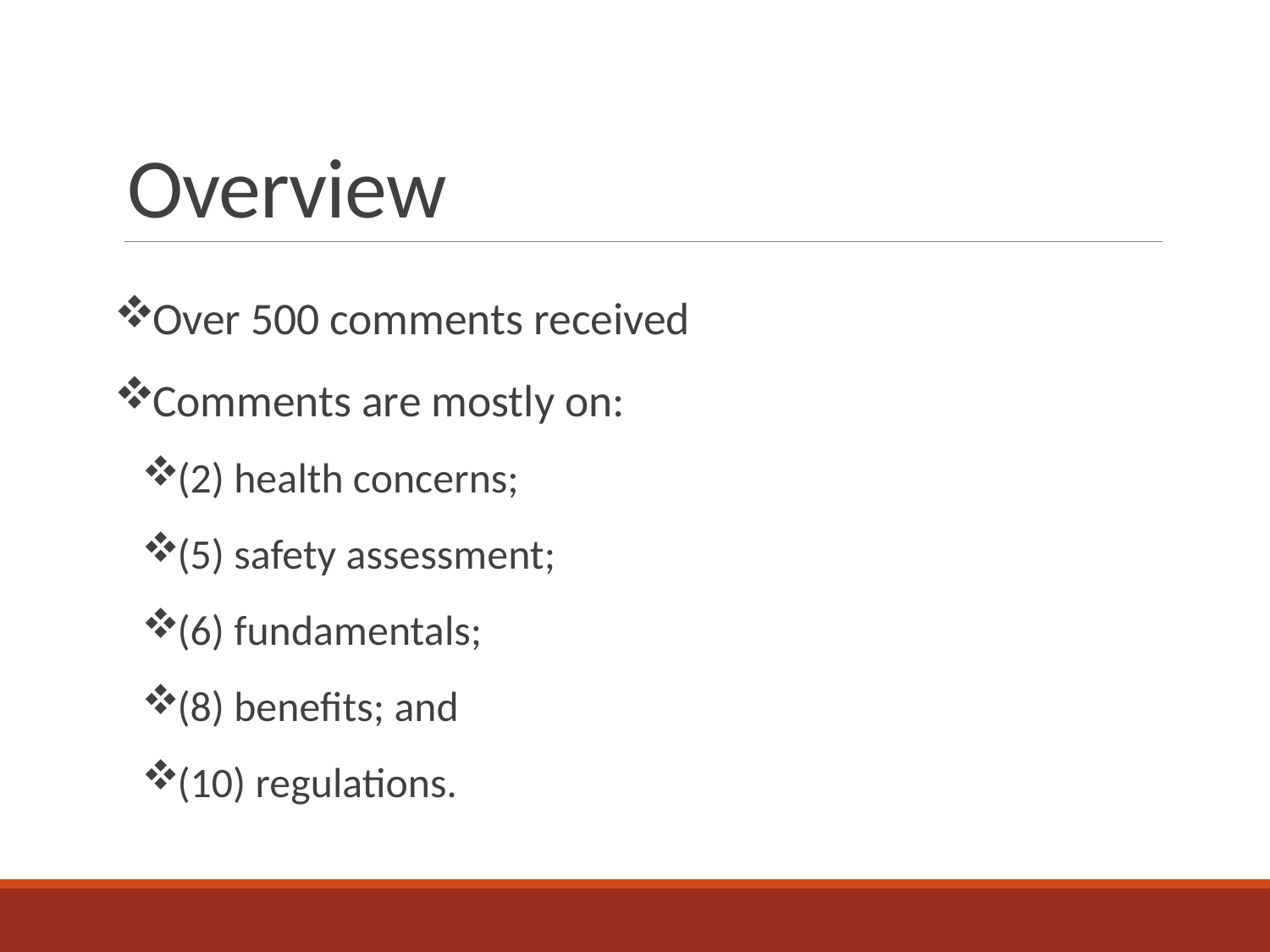

# Overview
Over 500 comments received
Comments are mostly on:
(2) health concerns;
(5) safety assessment;
(6) fundamentals;
(8) benefits; and
(10) regulations.